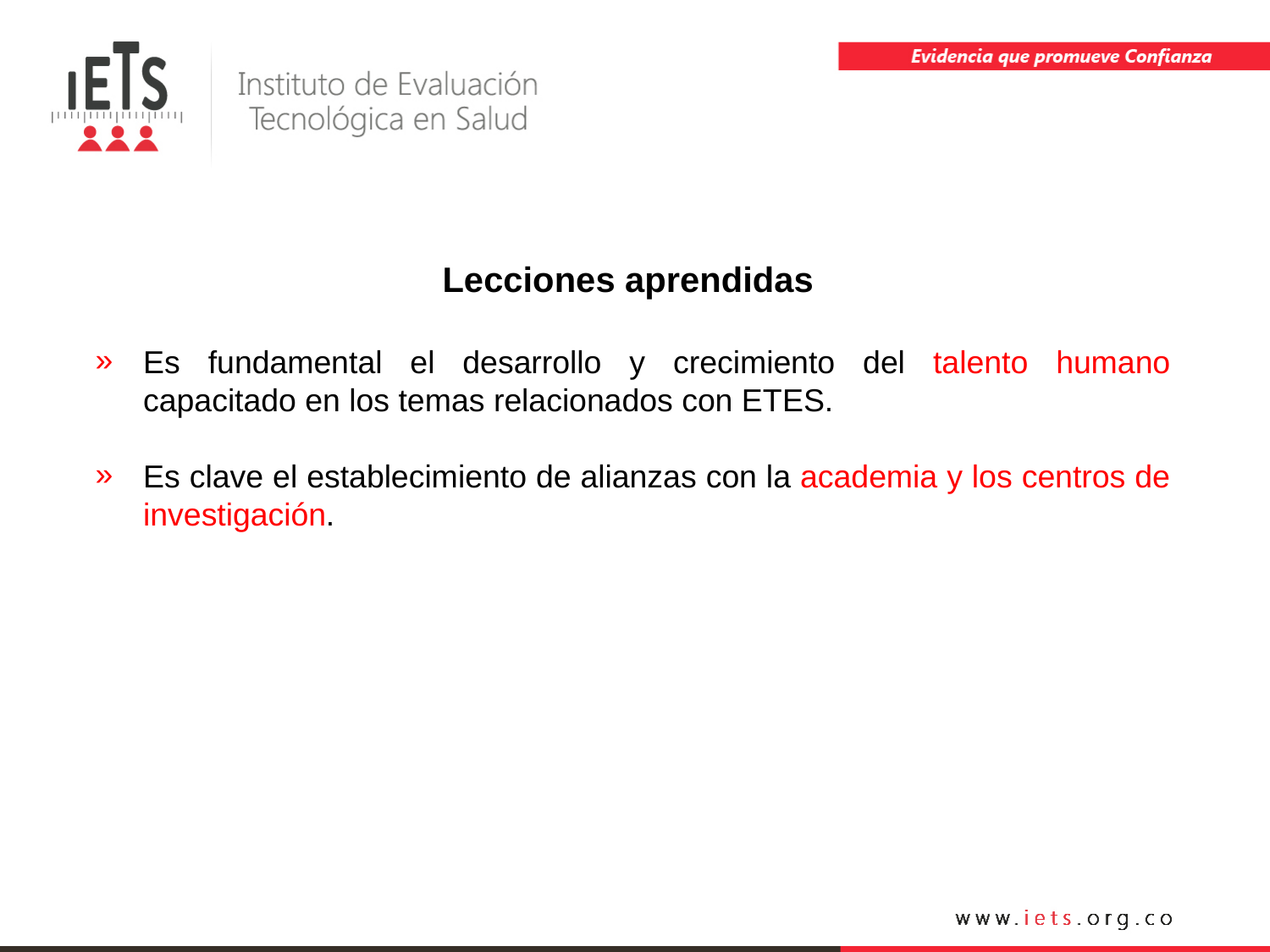

Lecciones aprendidas

Es fundamental el desarrollo y crecimiento del talento humano capacitado en los temas relacionados con ETES.

Es clave el establecimiento de alianzas con la academia y los centros de investigación.